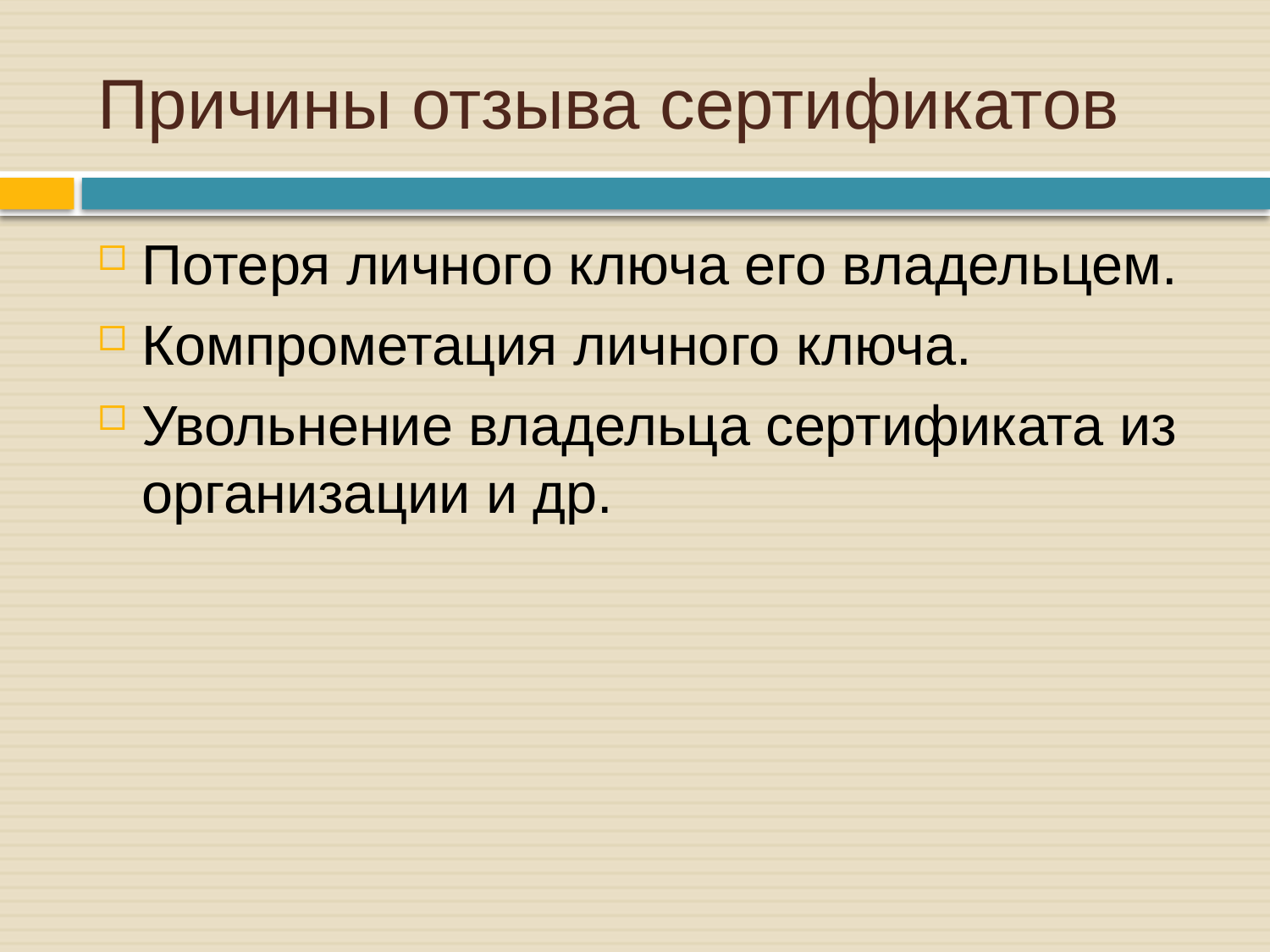

# Причины отзыва сертификатов
Потеря личного ключа его владельцем.
Компрометация личного ключа.
Увольнение владельца сертификата из организации и др.